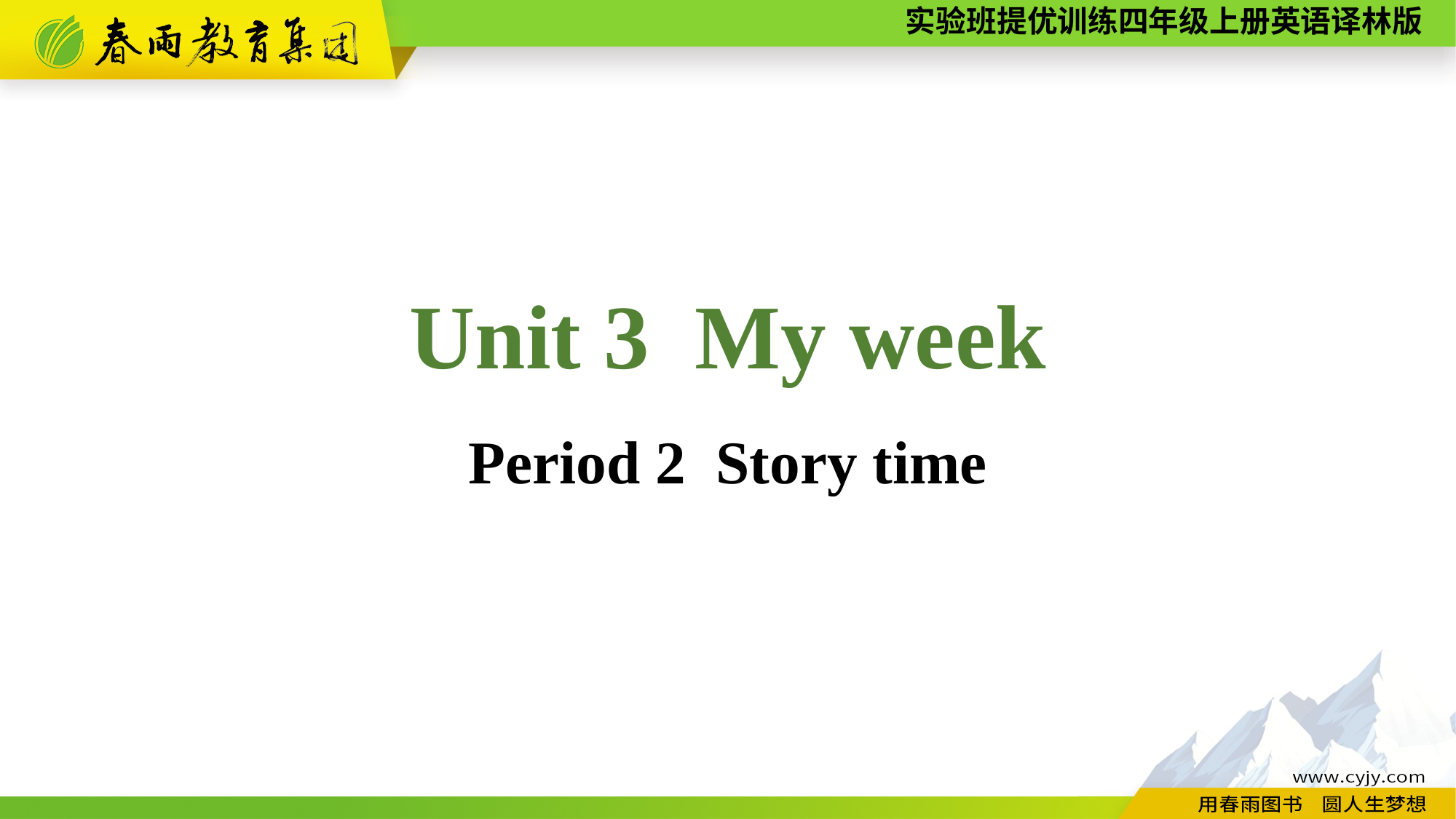

Unit 3  My week
Period 2  Story time